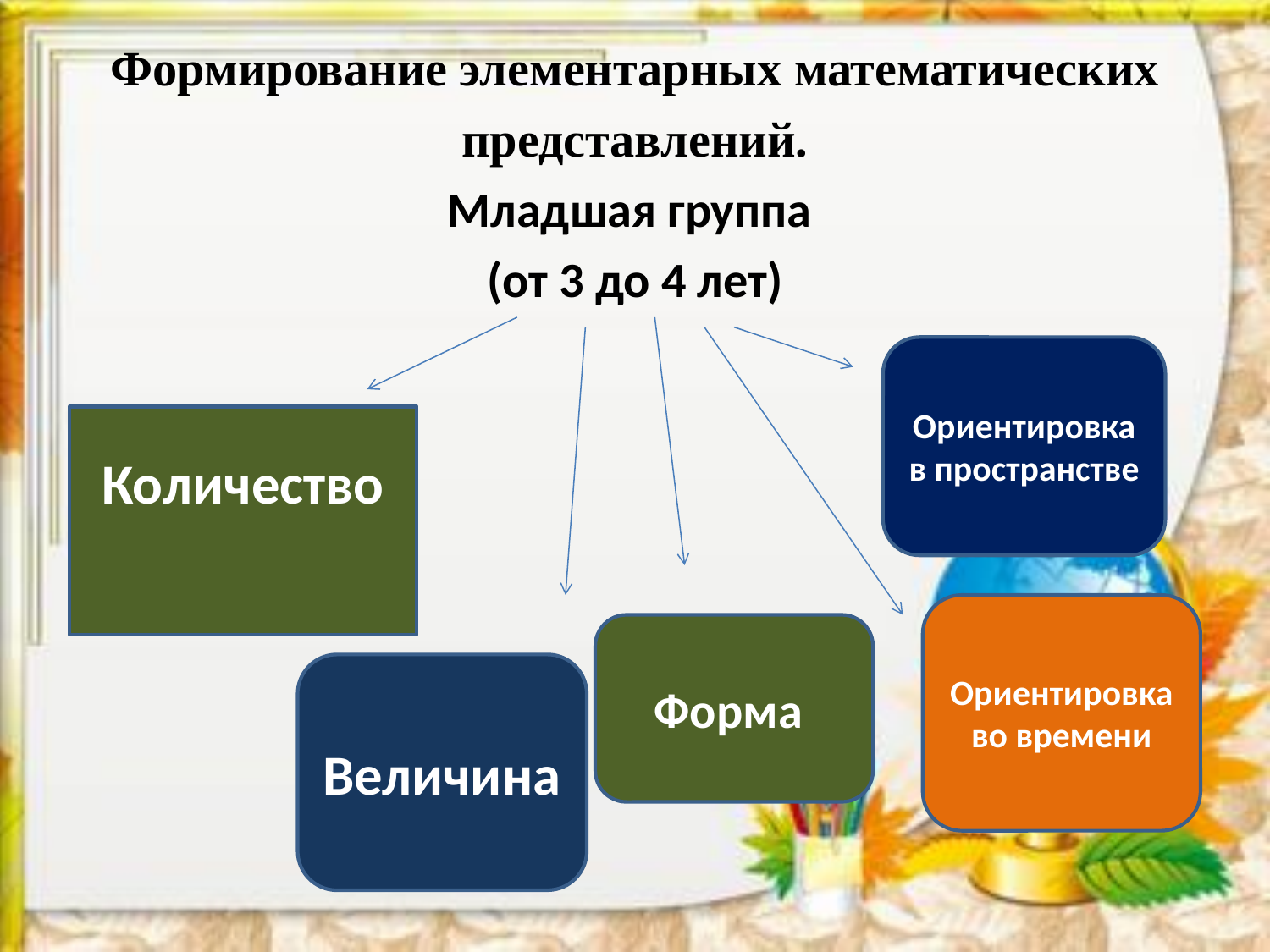

# Формирование элементарных математических представлений. Младшая группа (от 3 до 4 лет)
Ориентировка в пространстве
Количество

Ориентировка во времени
Форма
Величина